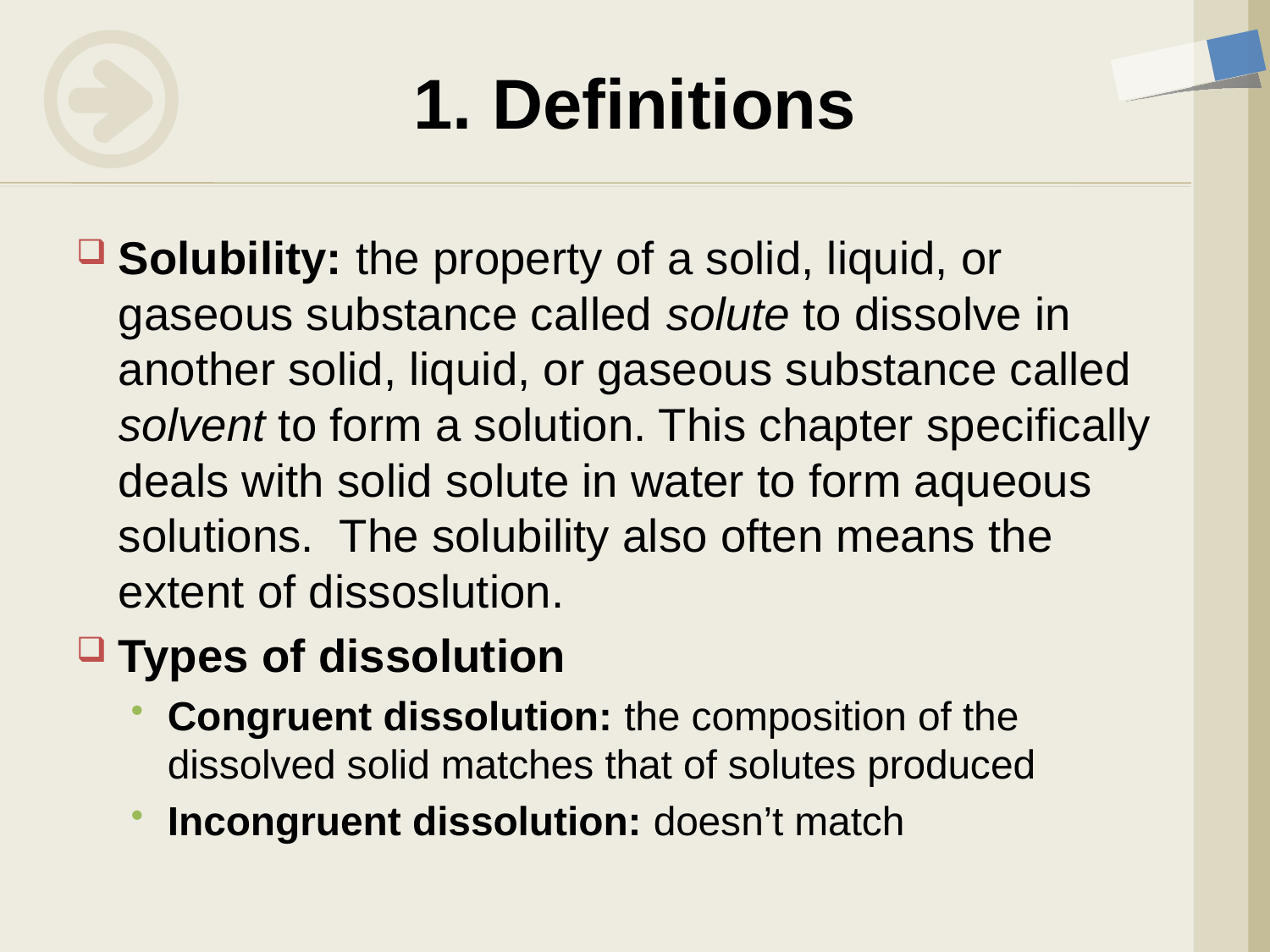

# 1. Definitions
Solubility: the property of a solid, liquid, or gaseous substance called solute to dissolve in another solid, liquid, or gaseous substance called solvent to form a solution. This chapter specifically deals with solid solute in water to form aqueous solutions.  The solubility also often means the extent of dissoslution.
Types of dissolution
Congruent dissolution: the composition of the dissolved solid matches that of solutes produced
Incongruent dissolution: doesn’t match